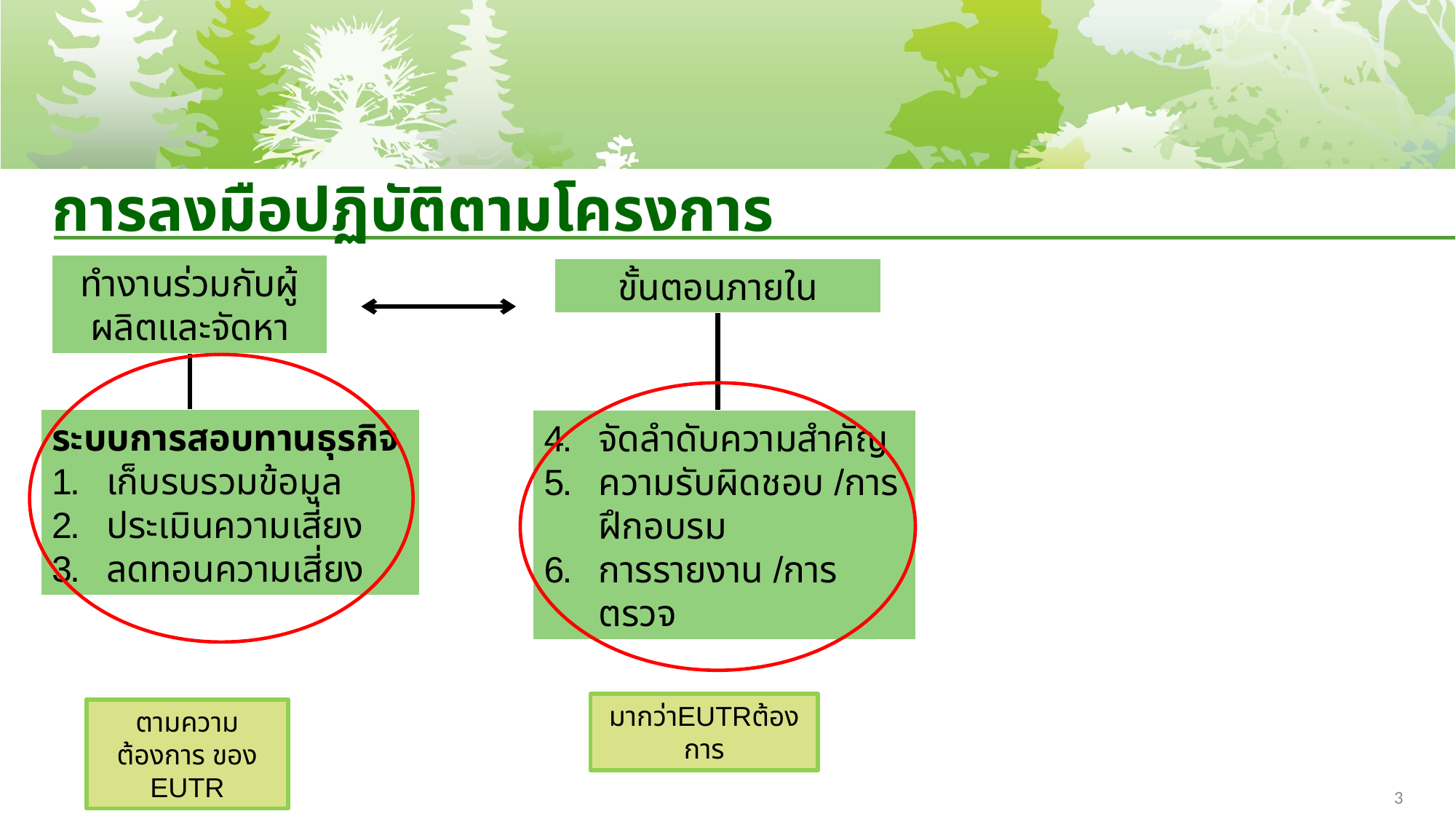

# การลงมือปฏิบัติตามโครงการ
ทำงานร่วมกับผู้ผลิตและจัดหา
ขั้นตอนภายใน

ระบบการสอบทานธุรกิจ
เก็บรบรวมข้อมูล
ประเมินความเสี่ยง
ลดทอนความเสี่ยง
จัดลำดับความสำคัญ
ความรับผิดชอบ /การฝึกอบรม
การรายงาน /การตรวจ
มากว่าEUTRต้องการ
ตามความต้องการ ของ EUTR
3